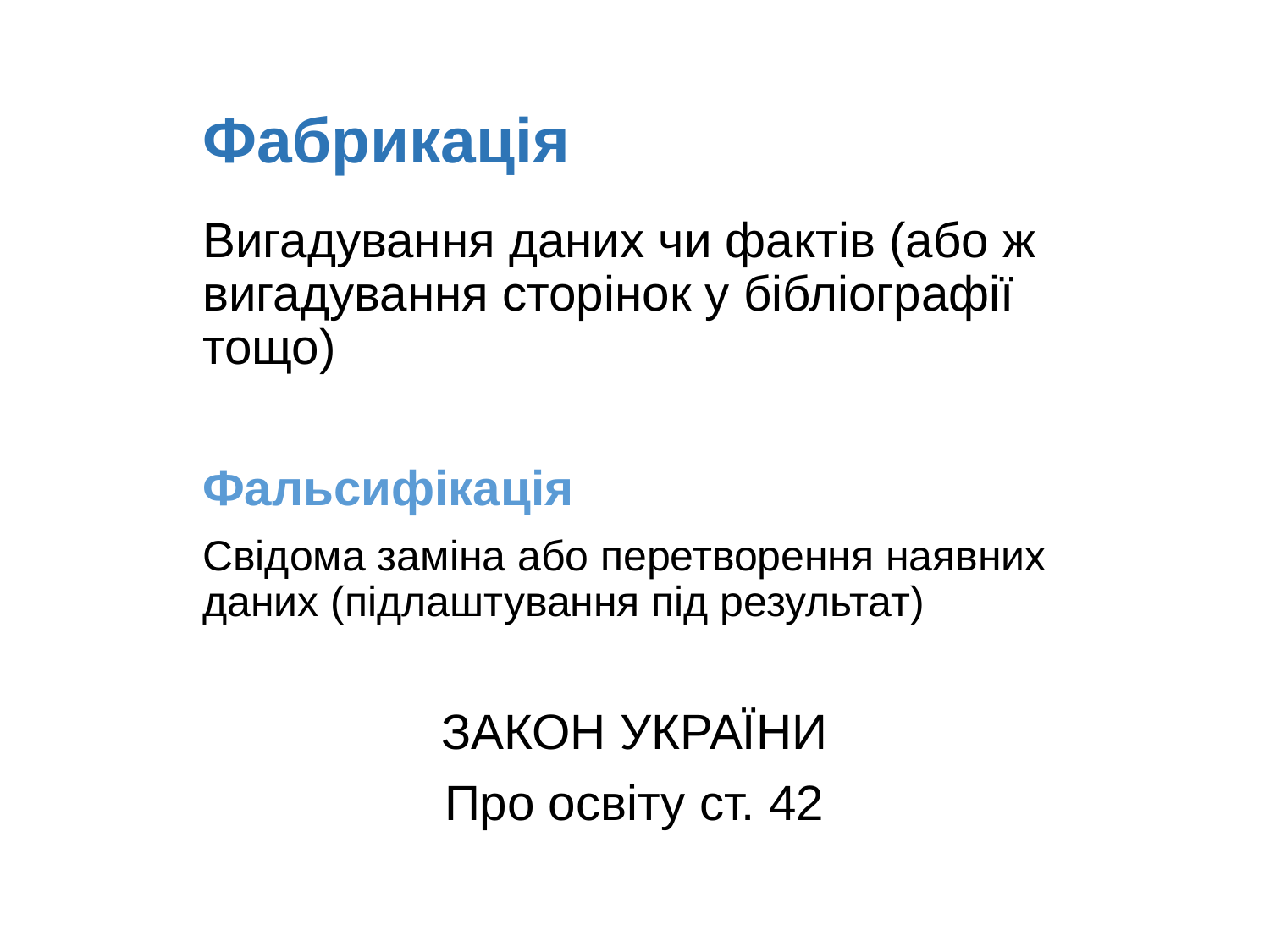

# Фабрикація
Вигадування даних чи фактів (або ж вигадування сторінок у бібліографії тощо)

Фальсифікація
Свідома заміна або перетворення наявних даних (підлаштування під результат)

ЗАКОН УКРАЇНИ
Про освіту ст. 42